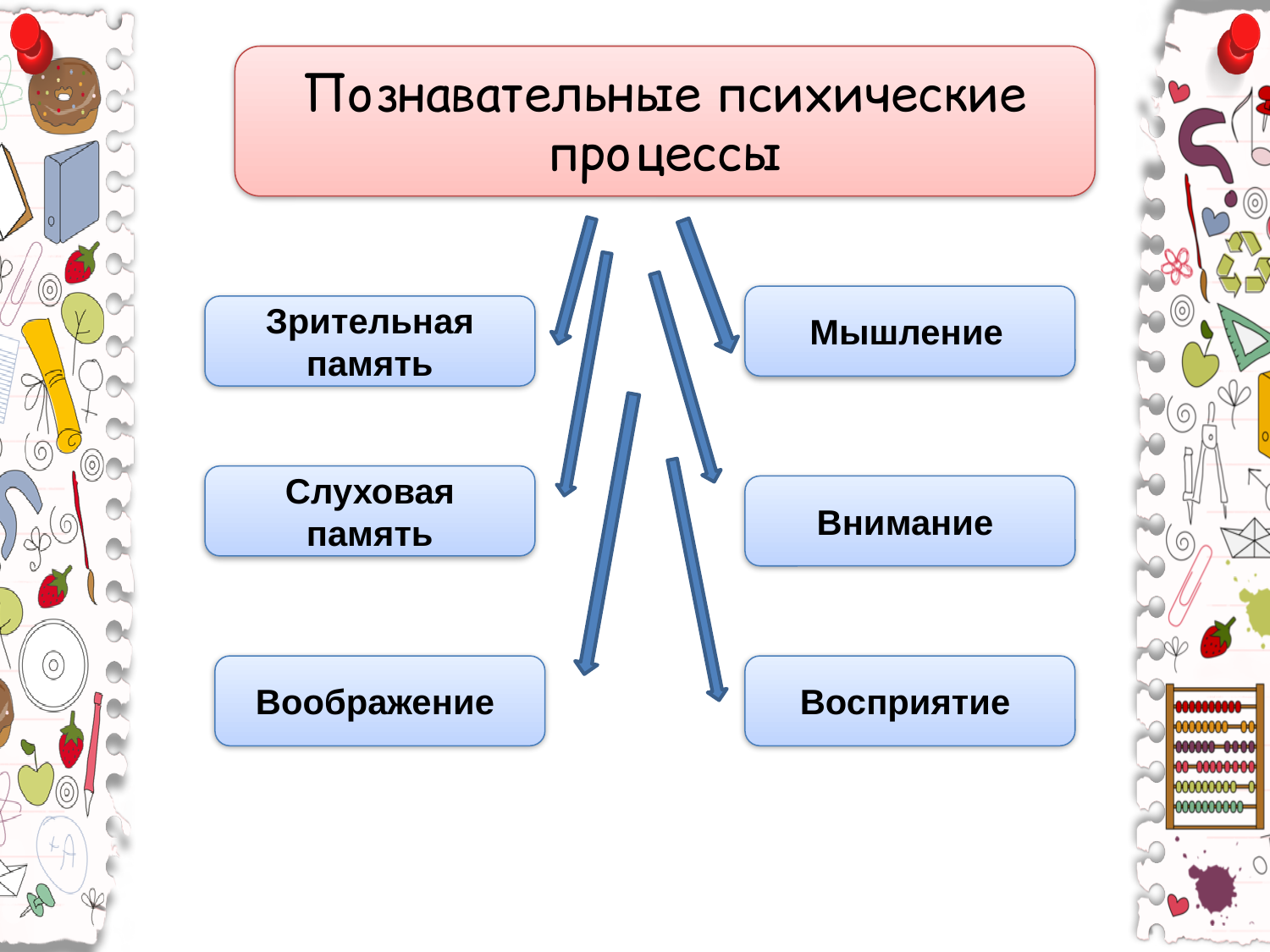

Познавательные психические процессы

Мышление
Зрительная память

Слуховая память
Внимание
Воображение
Восприятие